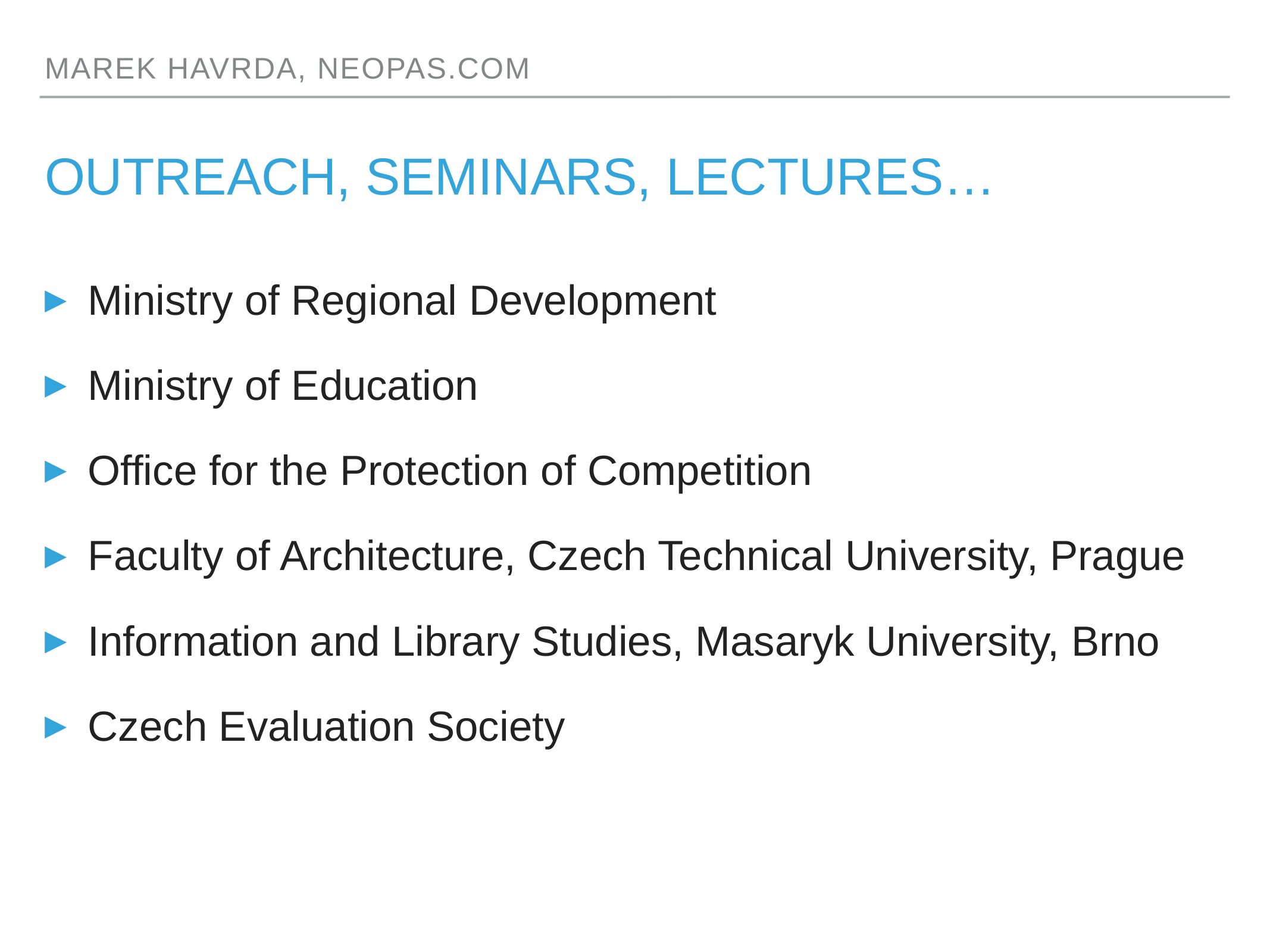

Marek havrda, neopas.com
# Outreach, seminars, lectures…
Ministry of Regional Development
Ministry of Education
Office for the Protection of Competition
Faculty of Architecture, Czech Technical University, Prague
Information and Library Studies, Masaryk University, Brno
Czech Evaluation Society